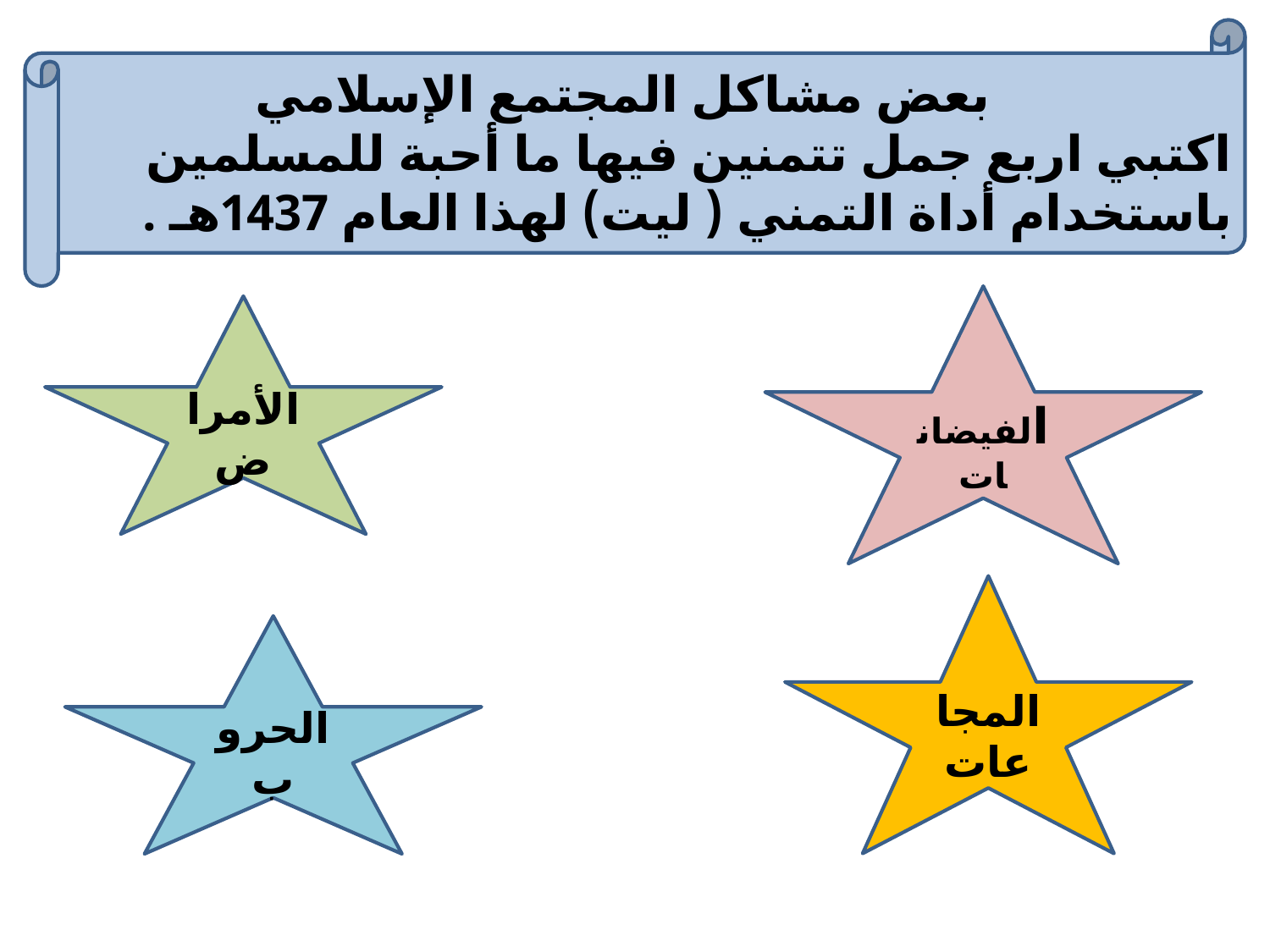

بعض مشاكل المجتمع الإسلامي
اكتبي اربع جمل تتمنين فيها ما أحبة للمسلمين باستخدام أداة التمني ( ليت) لهذا العام 1437هـ .

الفيضانات
الأمراض
المجاعات
الحروب